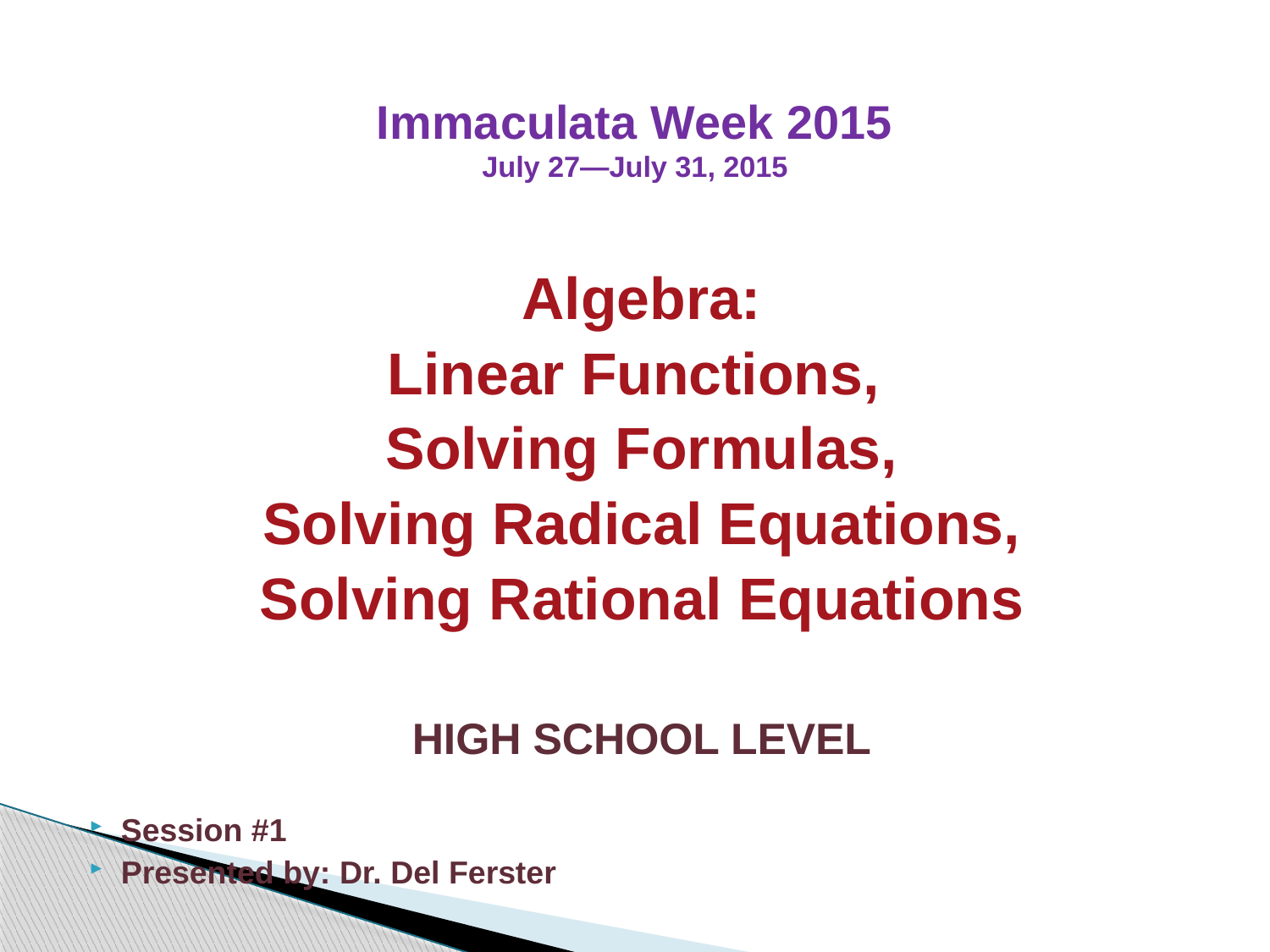

# Immaculata Week 2015 July 27—July 31, 2015
Algebra:
Linear Functions,
Solving Formulas,
Solving Radical Equations,
Solving Rational Equations

HIGH SCHOOL LEVEL

Session #1
Presented by: Dr. Del Ferster